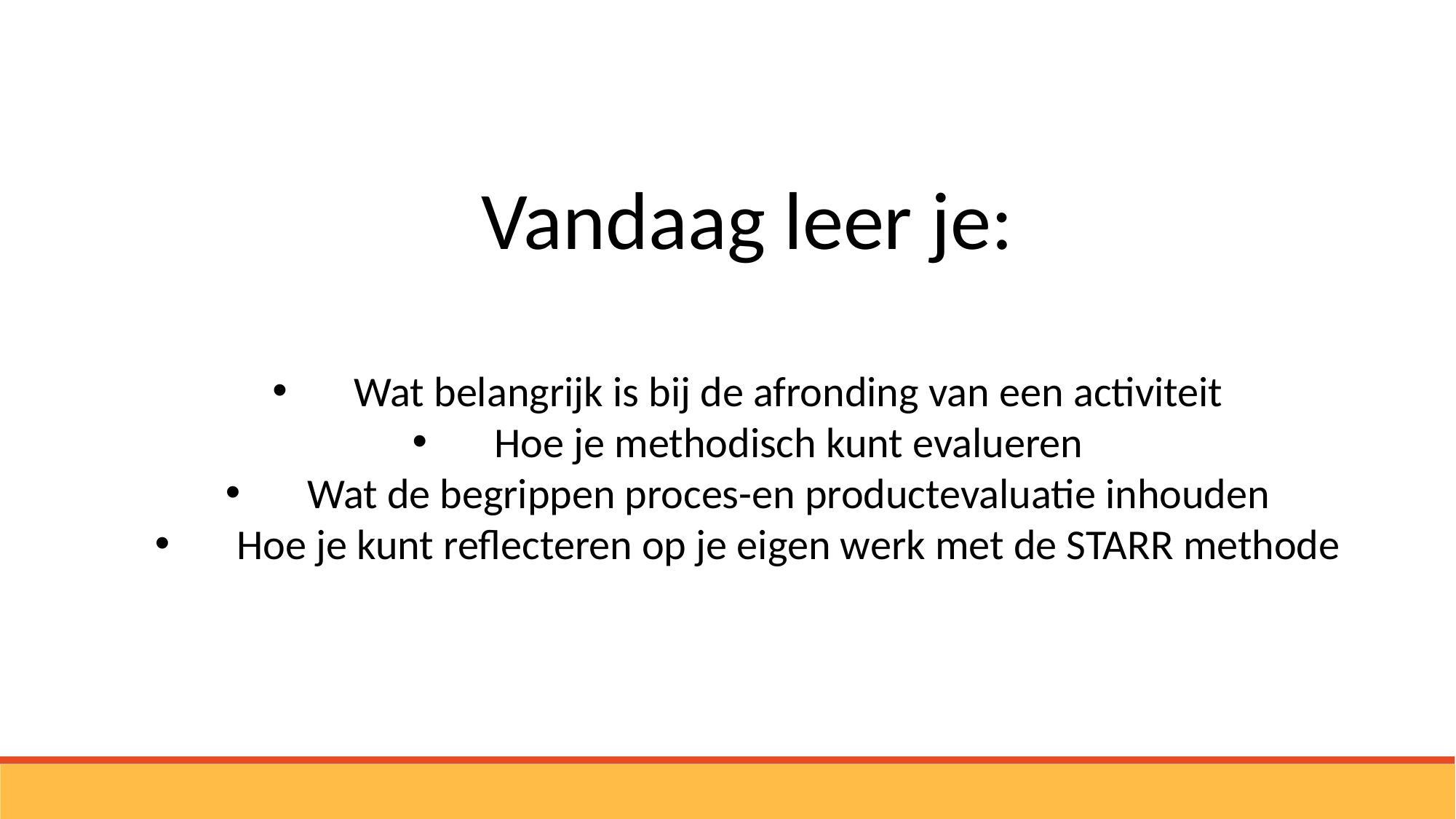

Vandaag leer je:

Wat belangrijk is bij de afronding van een activiteit
Hoe je methodisch kunt evalueren
Wat de begrippen proces-en productevaluatie inhouden
Hoe je kunt reflecteren op je eigen werk met de STARR methode